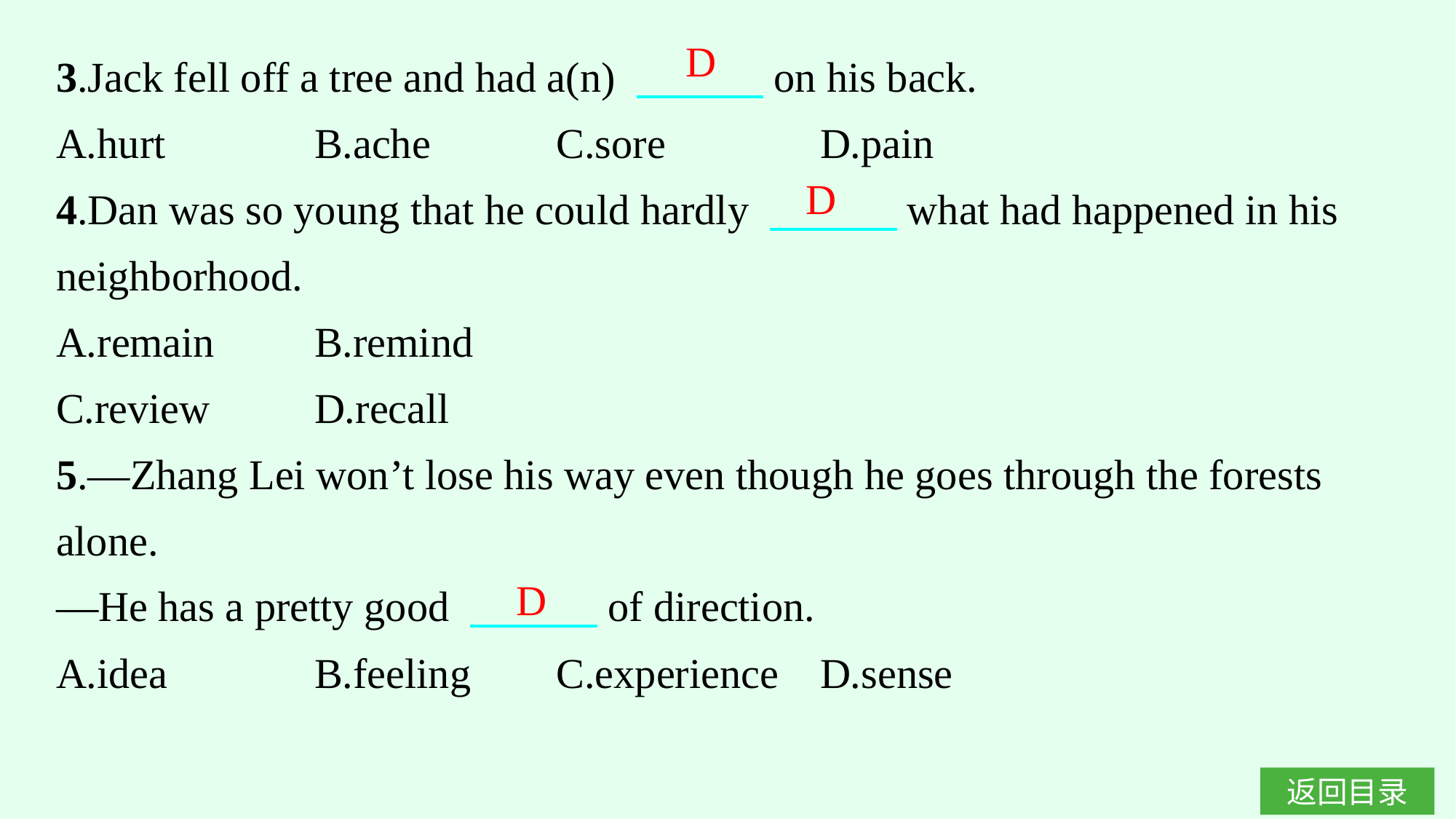

3.Jack fell off a tree and had a(n) 　　　on his back.
A.hurt		B.ache		C.sore		D.pain
4.Dan was so young that he could hardly 　　　what had happened in his neighborhood.
A.remain	B.remind
C.review	D.recall
5.—Zhang Lei won’t lose his way even though he goes through the forests alone.
—He has a pretty good 　　　of direction.
A.idea		B.feeling 	C.experience	D.sense
D
D
D